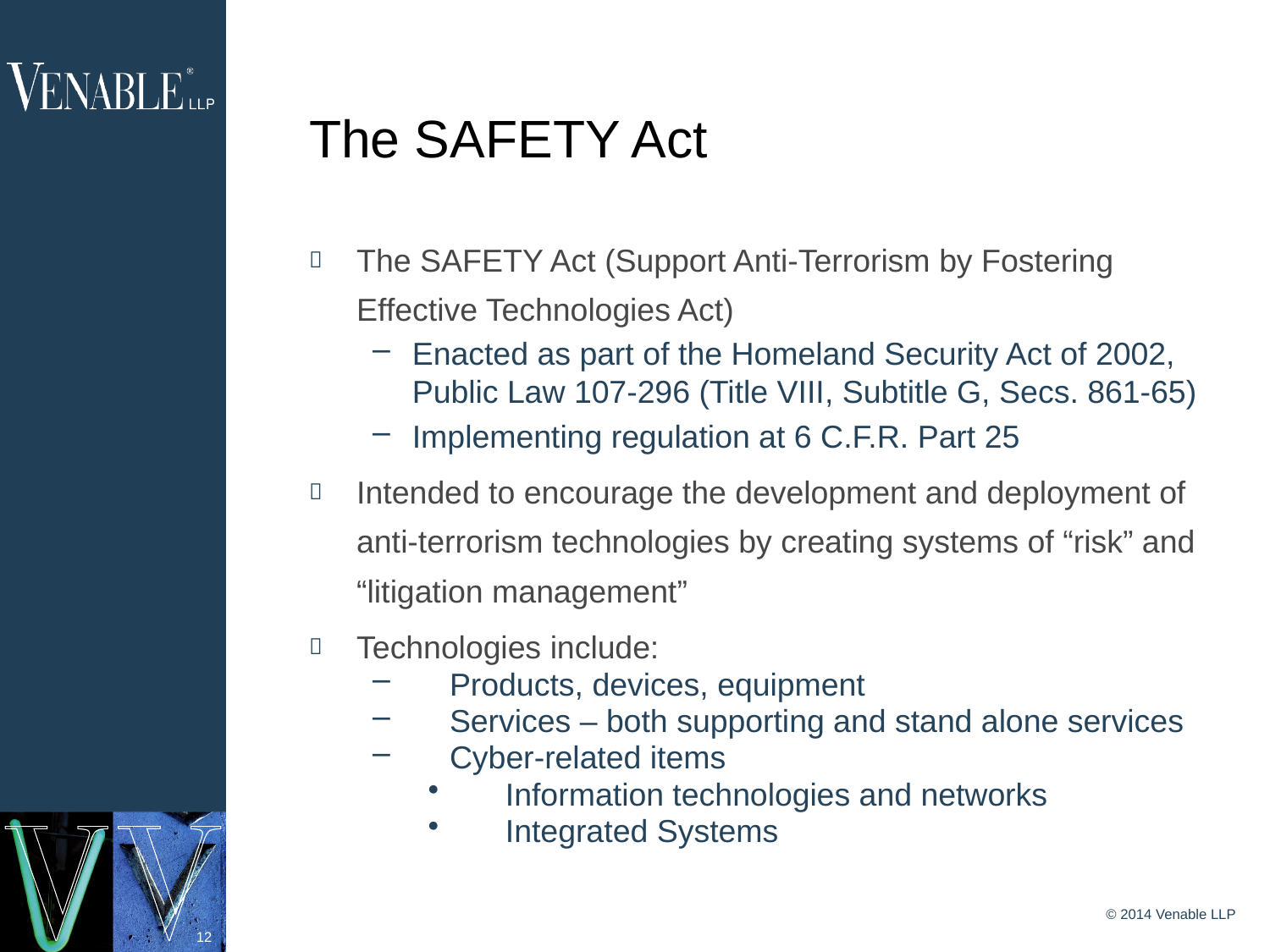

# The SAFETY Act
The SAFETY Act (Support Anti-Terrorism by Fostering Effective Technologies Act)
Enacted as part of the Homeland Security Act of 2002,  Public Law 107-296 (Title VIII, Subtitle G, Secs. 861-65)
Implementing regulation at 6 C.F.R. Part 25
Intended to encourage the development and deployment of anti-terrorism technologies by creating systems of “risk” and “litigation management”
Technologies include:
Products, devices, equipment
Services – both supporting and stand alone services
Cyber-related items
Information technologies and networks
Integrated Systems

© 2014 Venable LLP